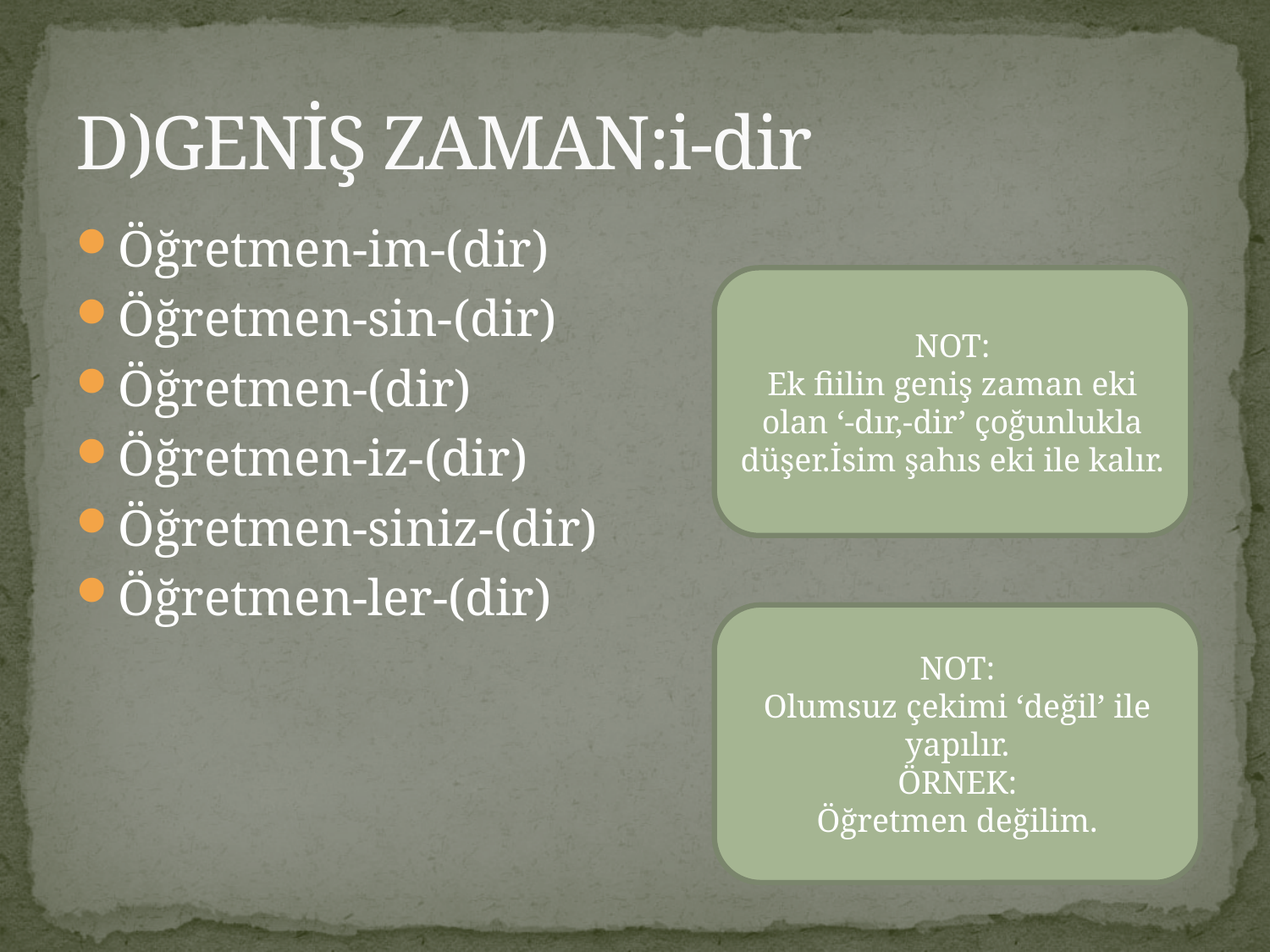

# D)GENİŞ ZAMAN:i-dir
Öğretmen-im-(dir)
Öğretmen-sin-(dir)
Öğretmen-(dir)
Öğretmen-iz-(dir)
Öğretmen-siniz-(dir)
Öğretmen-ler-(dir)
NOT:
Ek fiilin geniş zaman eki olan ‘-dır,-dir’ çoğunlukla düşer.İsim şahıs eki ile kalır.
NOT:
Olumsuz çekimi ‘değil’ ile yapılır.
ÖRNEK:
Öğretmen değilim.